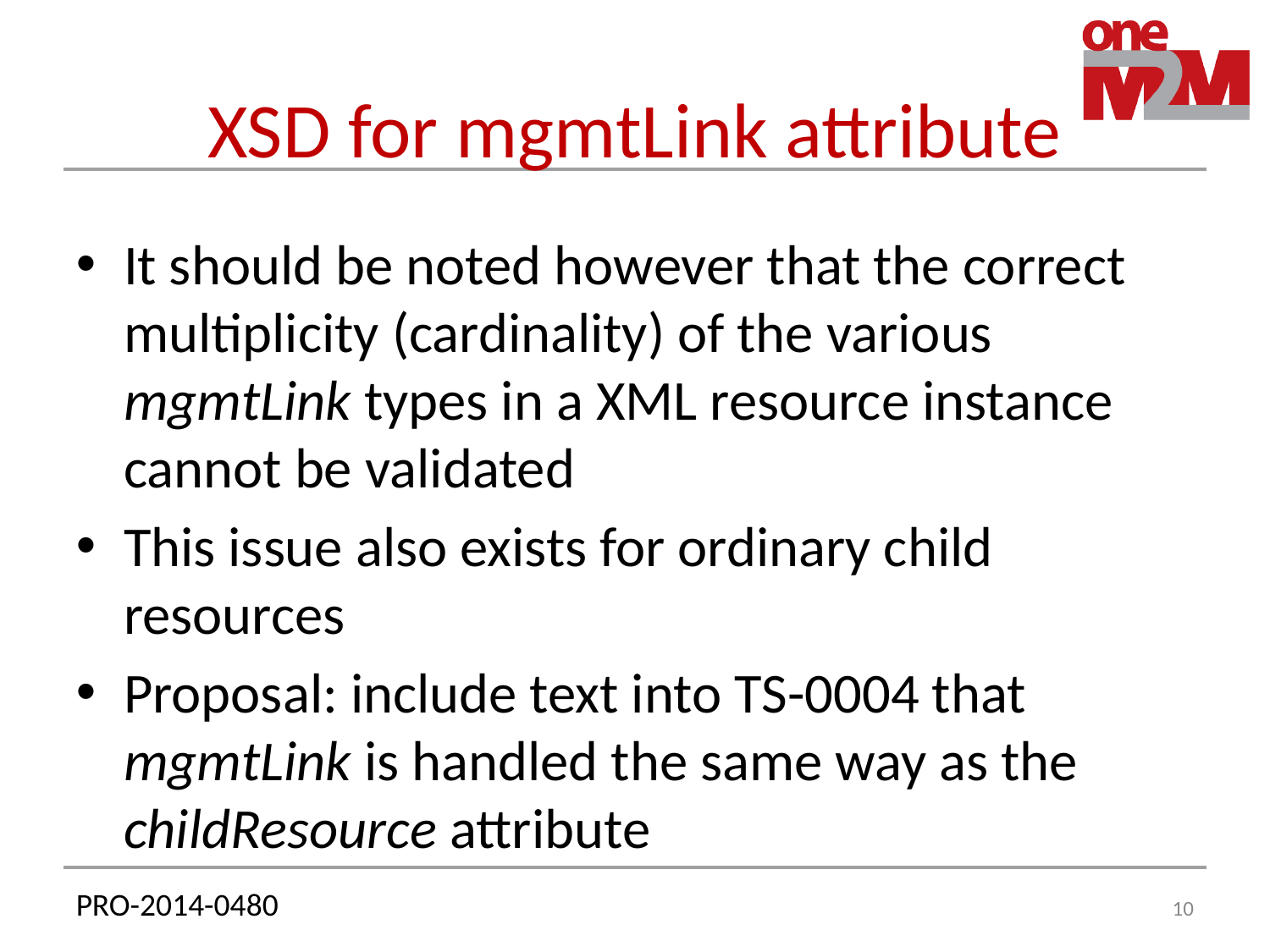

# XSD for mgmtLink attribute
It should be noted however that the correct multiplicity (cardinality) of the various mgmtLink types in a XML resource instance cannot be validated
This issue also exists for ordinary child resources
Proposal: include text into TS-0004 that mgmtLink is handled the same way as the childResource attribute

10